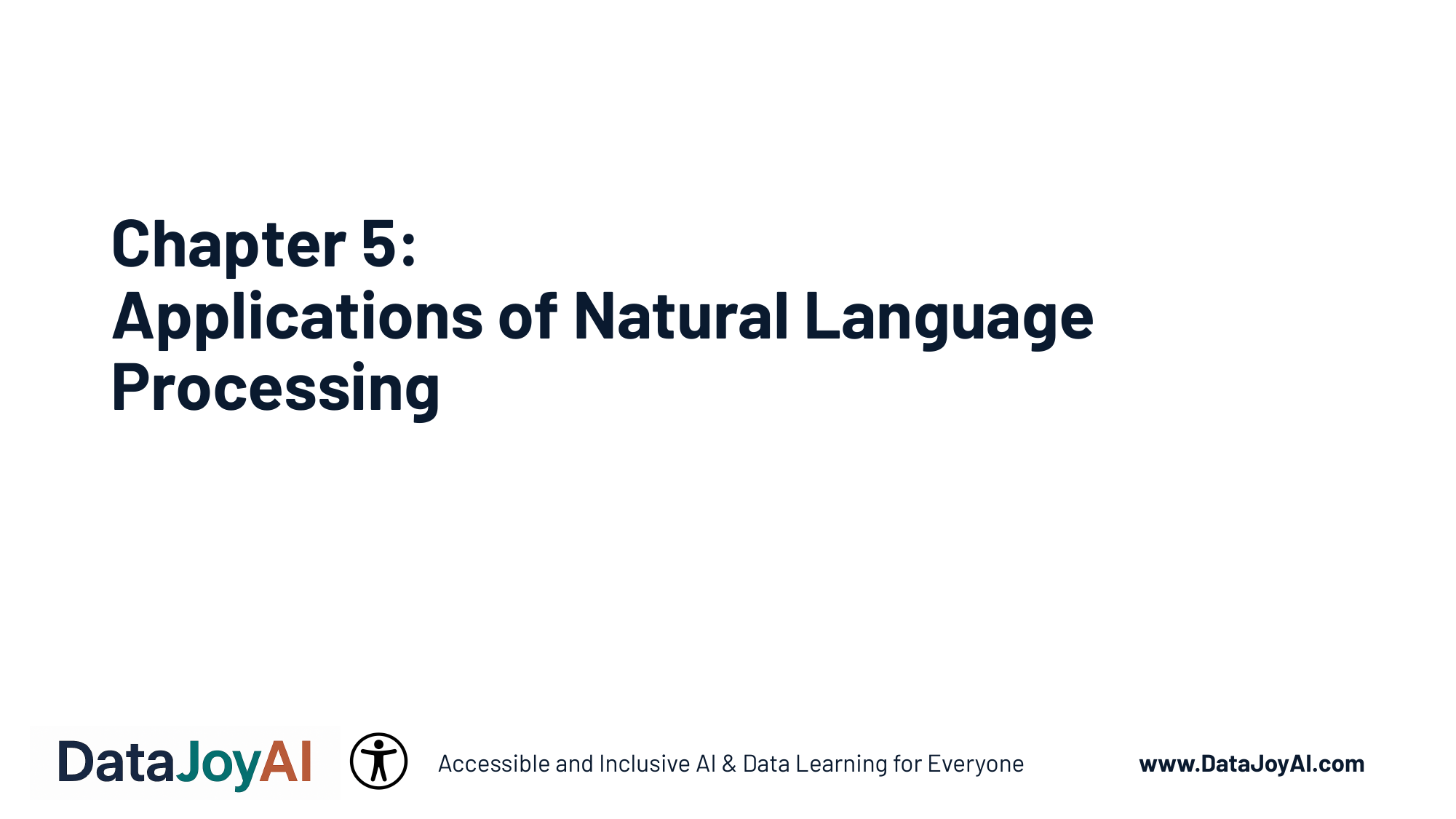

# Chapter 5: Applications of Natural Language Processing